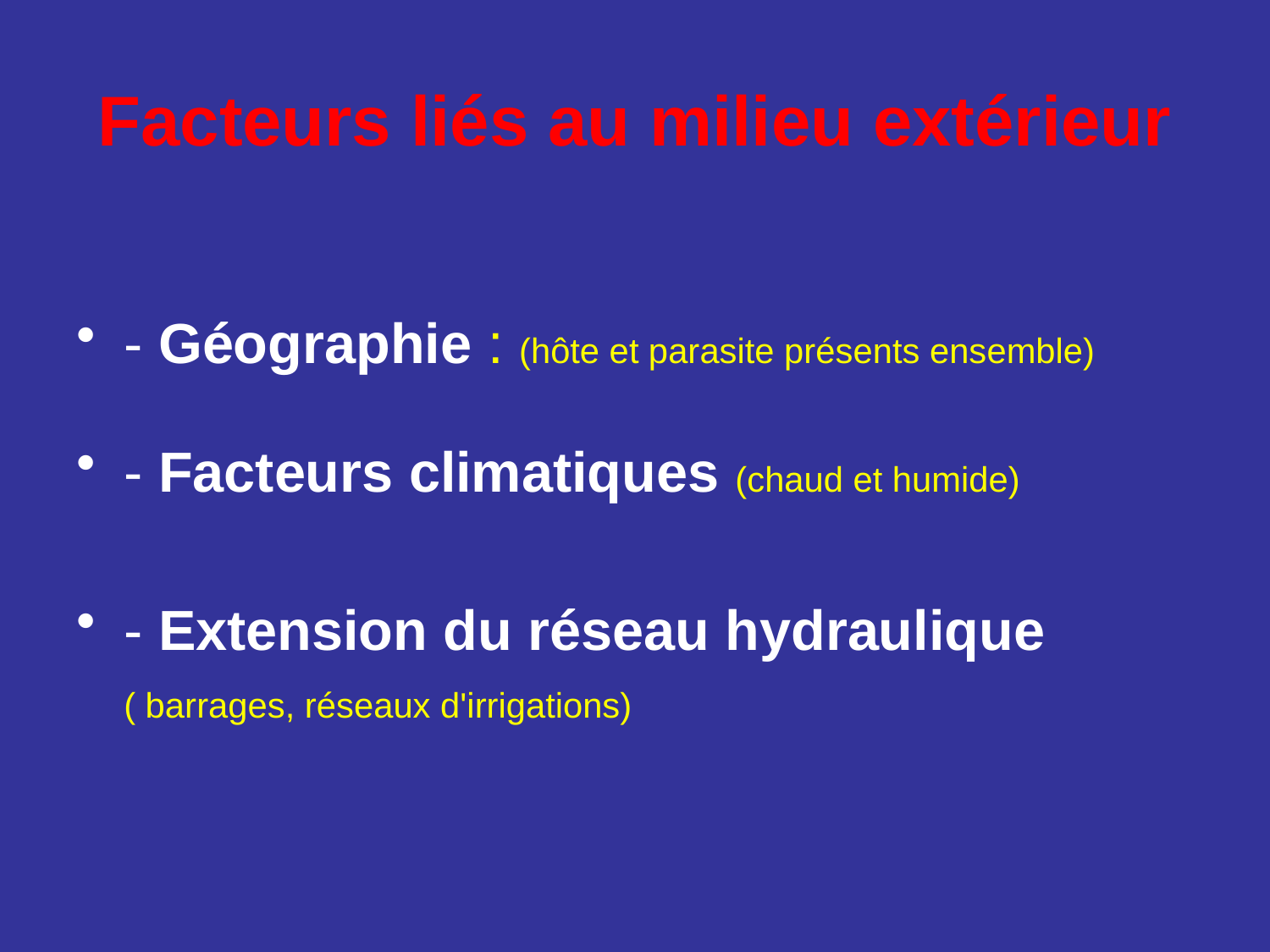

# Facteurs liés au milieu extérieur

- Géographie : (hôte et parasite présents ensemble)

- Facteurs climatiques (chaud et humide)

- Extension du réseau hydraulique         ( barrages, réseaux d'irrigations)